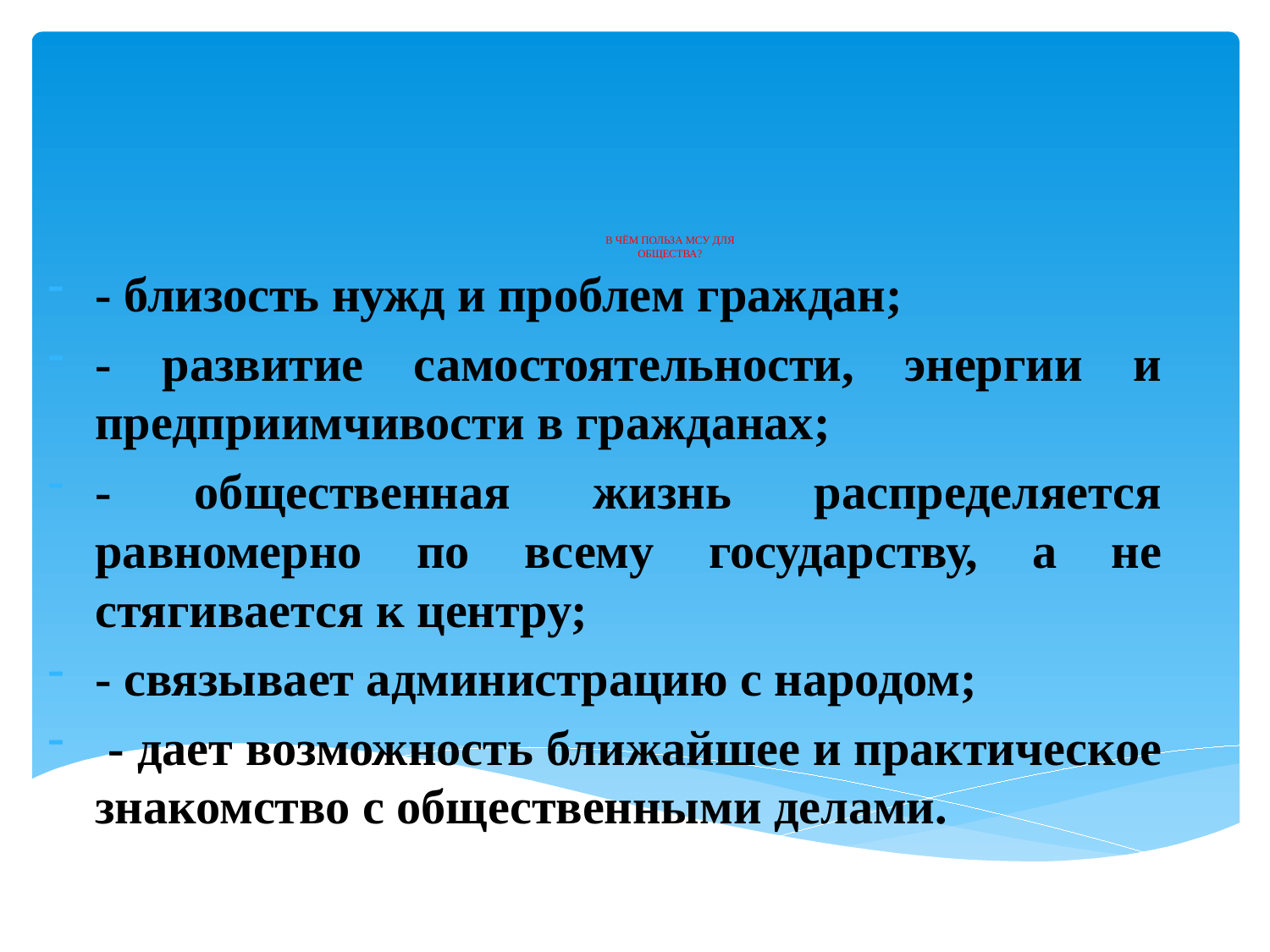

# В ЧЁМ ПОЛЬЗА МСУ ДЛЯ ОБЩЕСТВА?
- близость нужд и проблем граждан;
- развитие самостоятельности, энергии и предприимчивости в гражданах;
- общественная жизнь распределяется равномерно по всему государству, а не стягивается к центру;
- связывает администрацию с народом;
 - дает возможность ближайшее и практическое знакомство с общественными делами.